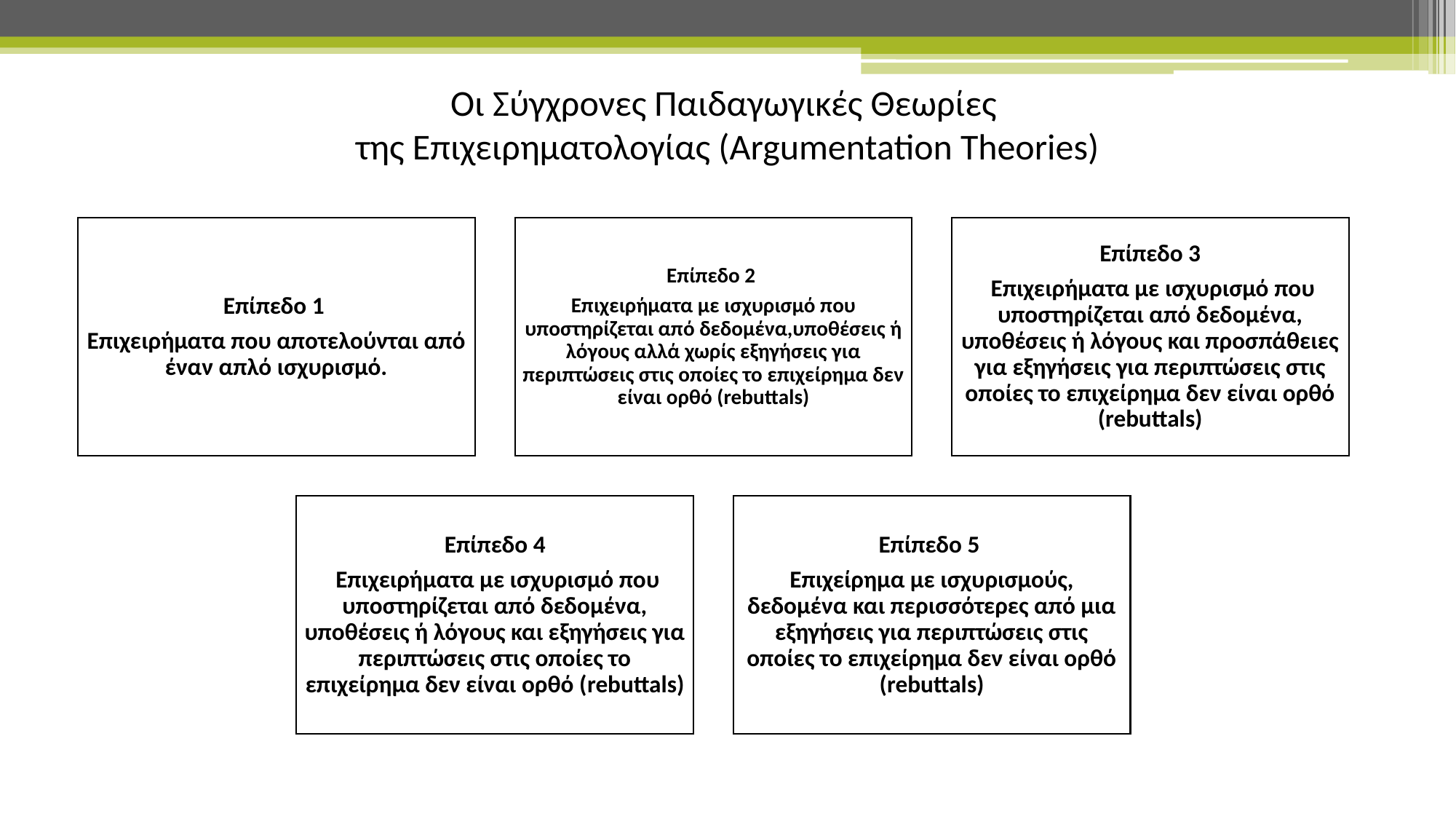

# Οι Σύγχρονες Παιδαγωγικές Θεωρίες της Επιχειρηματολογίας (Argumentation Theories)
Επίπεδο 1
Επιχειρήματα που αποτελούνται από έναν απλό ισχυρισμό.
Επίπεδο 2
Επιχειρήματα με ισχυρισμό που υποστηρίζεται από δεδομένα,υποθέσεις ή λόγους αλλά χωρίς εξηγήσεις για περιπτώσεις στις οποίες το επιχείρημα δεν είναι ορθό (rebuttals)
Επίπεδο 3
 Επιχειρήματα με ισχυρισμό που υποστηρίζεται από δεδομένα, υποθέσεις ή λόγους και προσπάθειες για εξηγήσεις για περιπτώσεις στις οποίες το επιχείρημα δεν είναι ορθό (rebuttals)
Επίπεδο 4
 Επιχειρήματα με ισχυρισμό που υποστηρίζεται από δεδομένα, υποθέσεις ή λόγους και εξηγήσεις για περιπτώσεις στις οποίες το επιχείρημα δεν είναι ορθό (rebuttals)
Επίπεδο 5
Επιχείρημα με ισχυρισμούς, δεδομένα και περισσότερες από μια εξηγήσεις για περιπτώσεις στις οποίες το επιχείρημα δεν είναι ορθό (rebuttals)